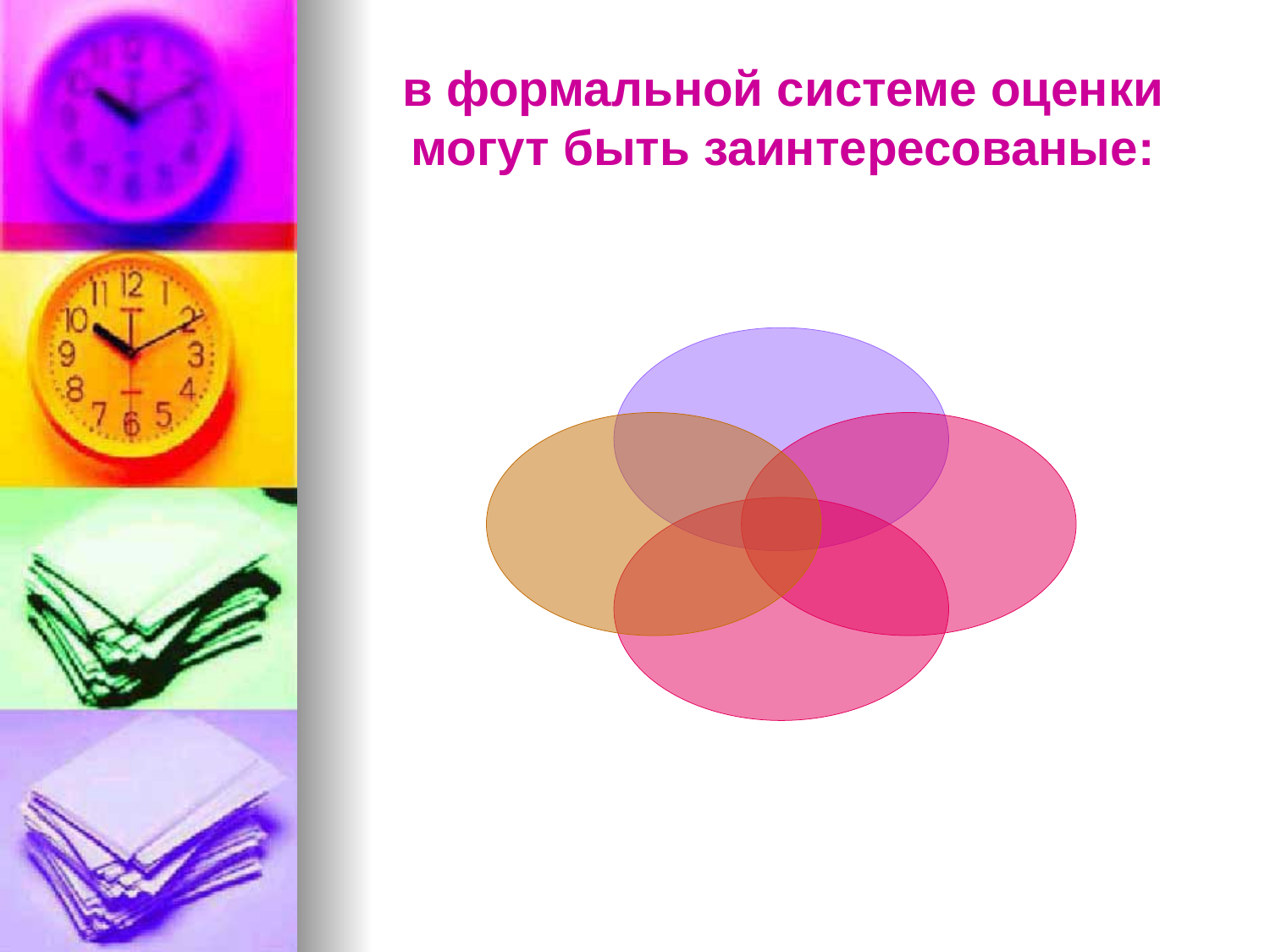

# в формальной системе оценки могут быть заинтересованые: